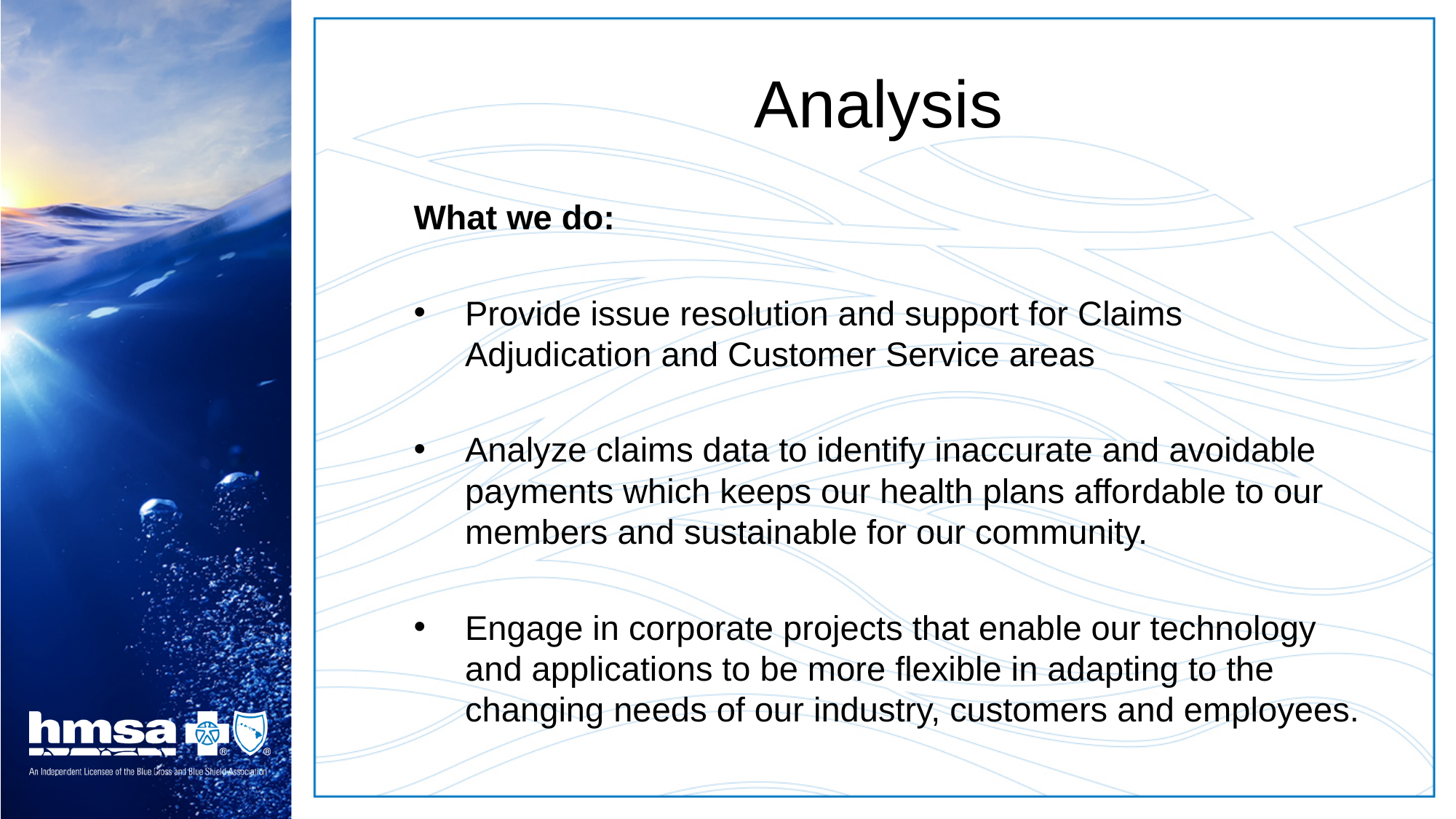

# Analysis
What we do:

Provide issue resolution and support for Claims Adjudication and Customer Service areas

Analyze claims data to identify inaccurate and avoidable payments which keeps our health plans affordable to our members and sustainable for our community.

Engage in corporate projects that enable our technology and applications to be more flexible in adapting to the changing needs of our industry, customers and employees.